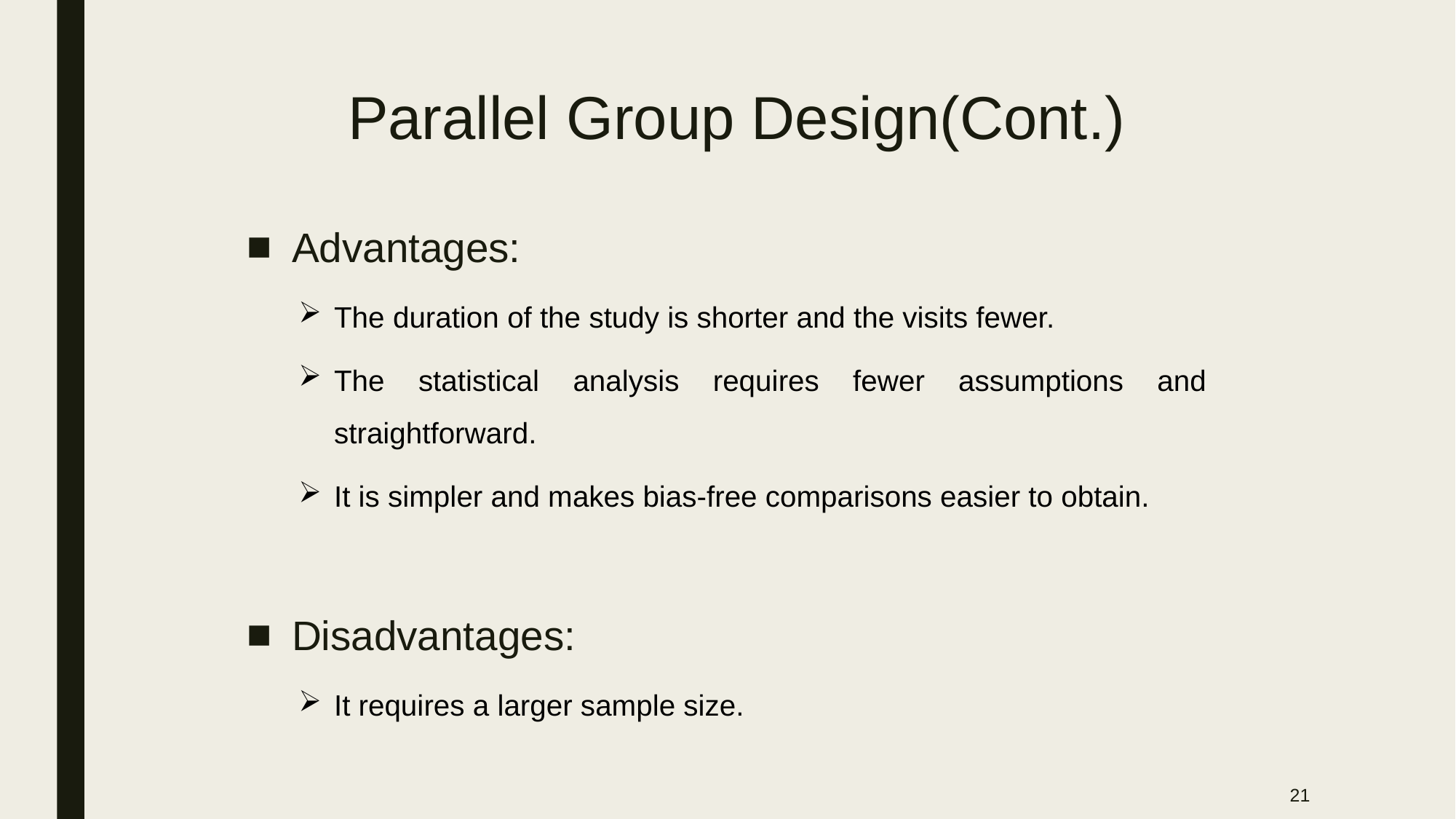

# Parallel Group Design(Cont.)
Advantages:
The duration of the study is shorter and the visits fewer.
The statistical analysis requires fewer assumptions and straightforward.
It is simpler and makes bias-free comparisons easier to obtain.

Disadvantages:
It requires a larger sample size.

21